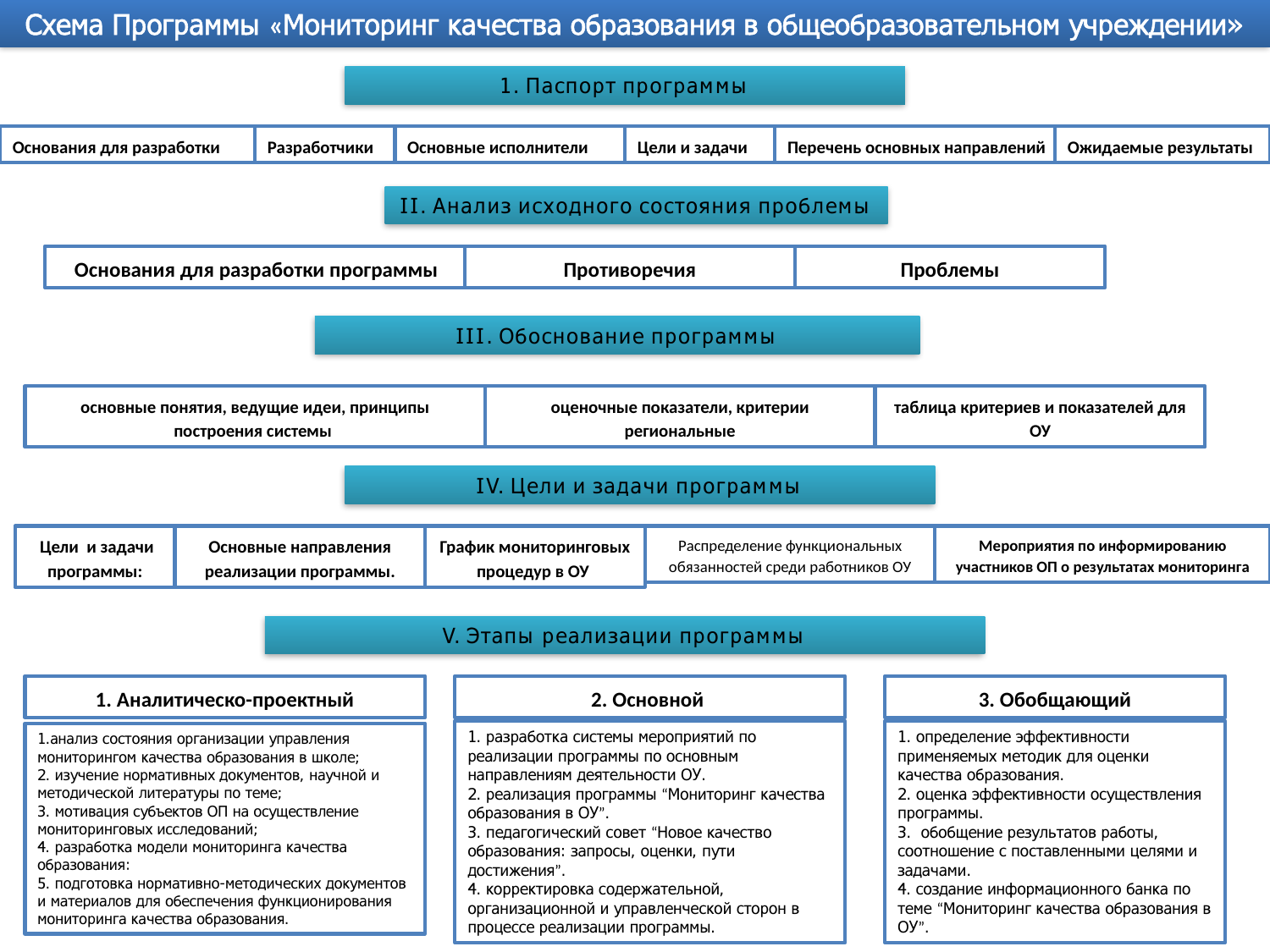

Схема Программы «Мониторинг качества образования в общеобразовательном учреждении»
1. Паспорт программы
Основания для разработки
Разработчики
Основные исполнители
Цели и задачи
Перечень основных направлений
Ожидаемые результаты
II. Анализ исходного состояния проблемы
Основания для разработки программы
Противоречия
Проблемы
III. Обоснование программы
основные понятия, ведущие идеи, принципы построения системы
оценочные показатели, критерии региональные
таблица критериев и показателей для ОУ
IV. Цели и задачи программы
 Цели  и задачи программы:
Основные направления реализации программы.
График мониторинговых процедур в ОУ
Распределение функциональных обязанностей среди работников ОУ
Мероприятия по информированию участников ОП о результатах мониторинга
V. Этапы реализации программы
1. Аналитическо-проектный
2. Основной
3. Обобщающий
1. разработка системы мероприятий по реализации программы по основным направлениям деятельности ОУ.
2. реализация программы “Мониторинг качества образования в ОУ”.
3. педагогический совет “Новое качество образования: запросы, оценки, пути достижения”.
4. корректировка содержательной, организационной и управленческой сторон в процессе реализации программы.
1. определение эффективности применяемых методик для оценки качества образования.
2. оценка эффективности осуществления программы.
3.  обобщение результатов работы, соотношение с поставленными целями и задачами.
4. создание информационного банка по теме “Мониторинг качества образования в ОУ”.
1.анализ состояния организации управления мониторингом качества образования в школе;
2. изучение нормативных документов, научной и методической литературы по теме;
3. мотивация субъектов ОП на осуществление мониторинговых исследований;
4. разработка модели мониторинга качества образования:
5. подготовка нормативно-методических документов и материалов для обеспечения функционирования мониторинга качества образования.